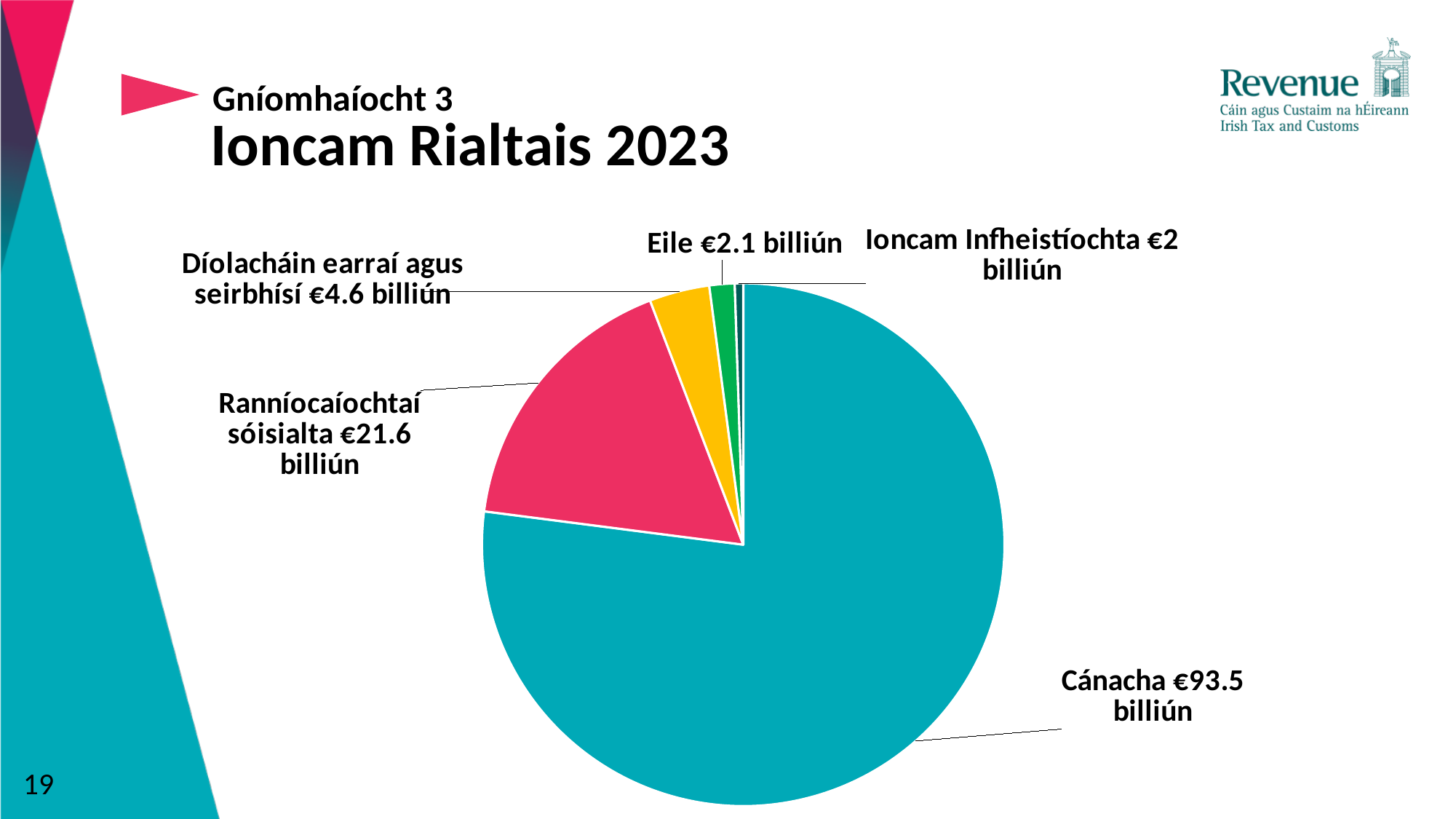

Gníomhaíocht 3
# Ioncam Rialtais 2023

### Chart

| Category |  |
|---|---|
| Taxes €88.9 billion | 88.9 |
| Social contributions €19.8 billion  | 19.8 |
| Sales of goods and services €4.3 billion | 4.3 |
| Other €1.8 billion | 1.8 |
| Investment income €0.6 billion | 0.6 |
19